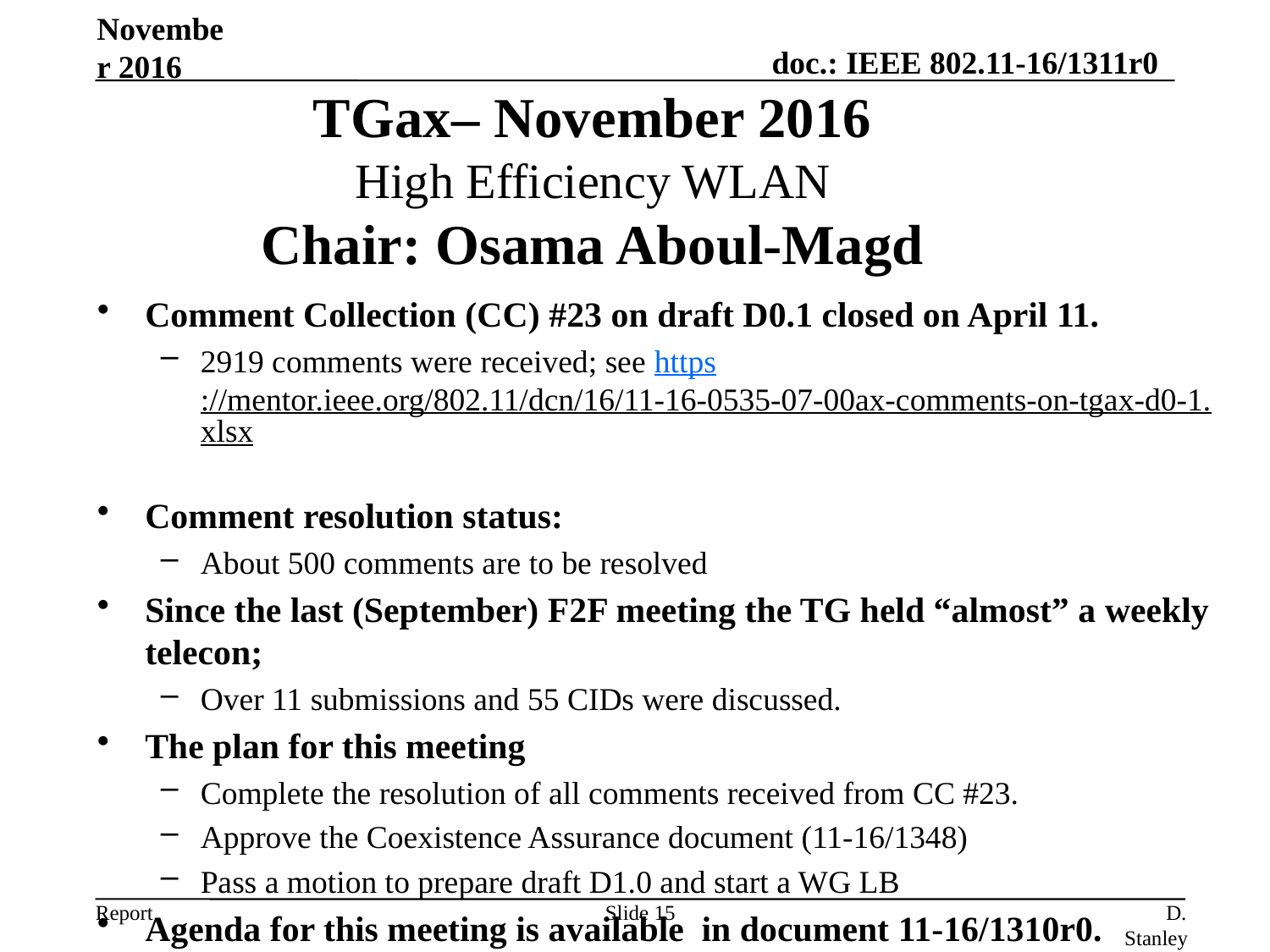

November 2016
TGax– November 2016
High Efficiency WLAN
Chair: Osama Aboul-Magd
Comment Collection (CC) #23 on draft D0.1 closed on April 11.
2919 comments were received; see https://mentor.ieee.org/802.11/dcn/16/11-16-0535-07-00ax-comments-on-tgax-d0-1.xlsx
Comment resolution status:
About 500 comments are to be resolved
Since the last (September) F2F meeting the TG held “almost” a weekly telecon;
Over 11 submissions and 55 CIDs were discussed.
The plan for this meeting
Complete the resolution of all comments received from CC #23.
Approve the Coexistence Assurance document (11-16/1348)
Pass a motion to prepare draft D1.0 and start a WG LB
Agenda for this meeting is available  in document 11-16/1310r0.

Slide 15
D. Stanley, HP Enterprise